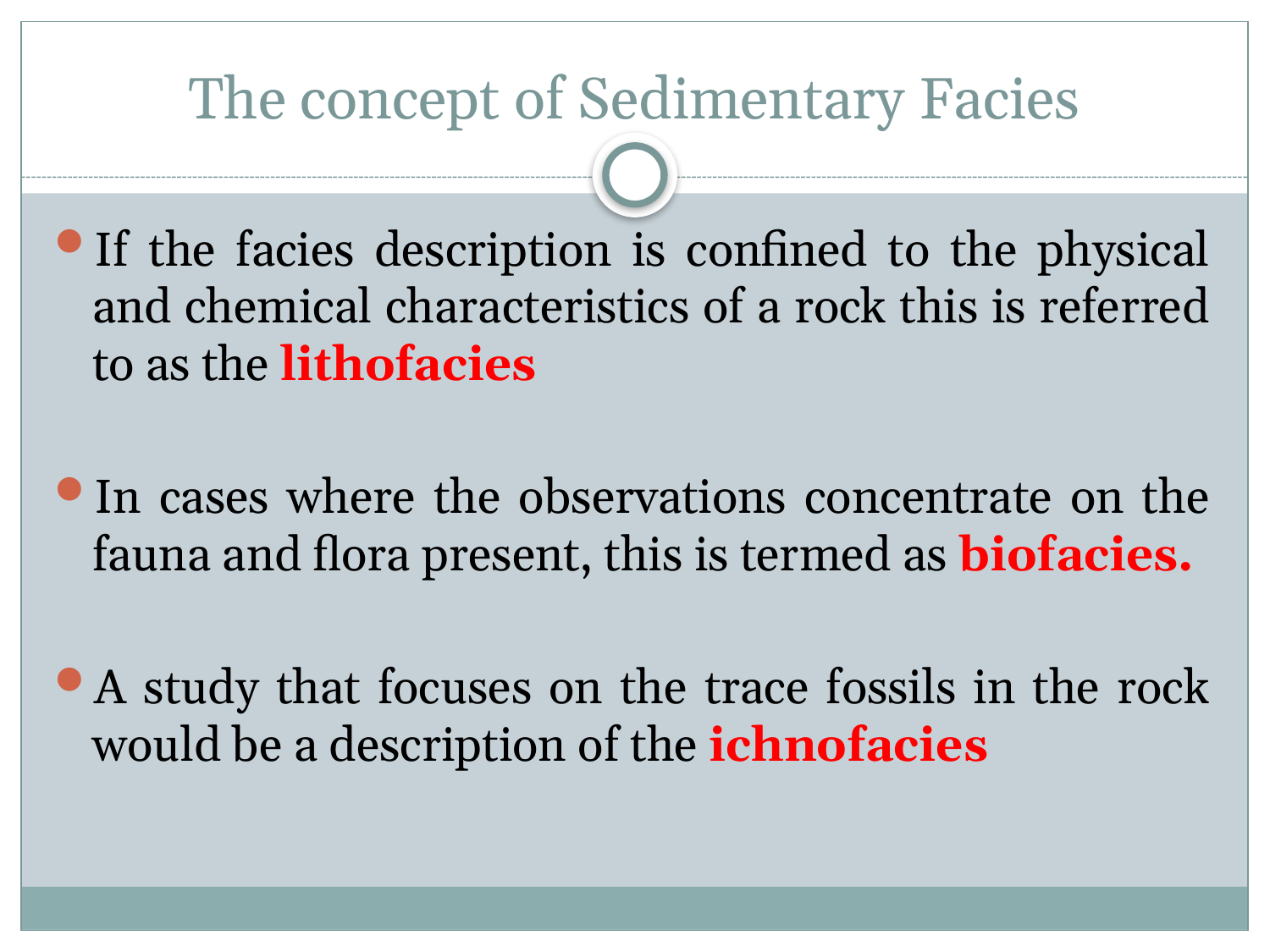

# The concept of Sedimentary Facies
If the facies description is confined to the physical and chemical characteristics of a rock this is referred to as the lithofacies

In cases where the observations concentrate on the fauna and flora present, this is termed as biofacies.

A study that focuses on the trace fossils in the rock would be a description of the ichnofacies